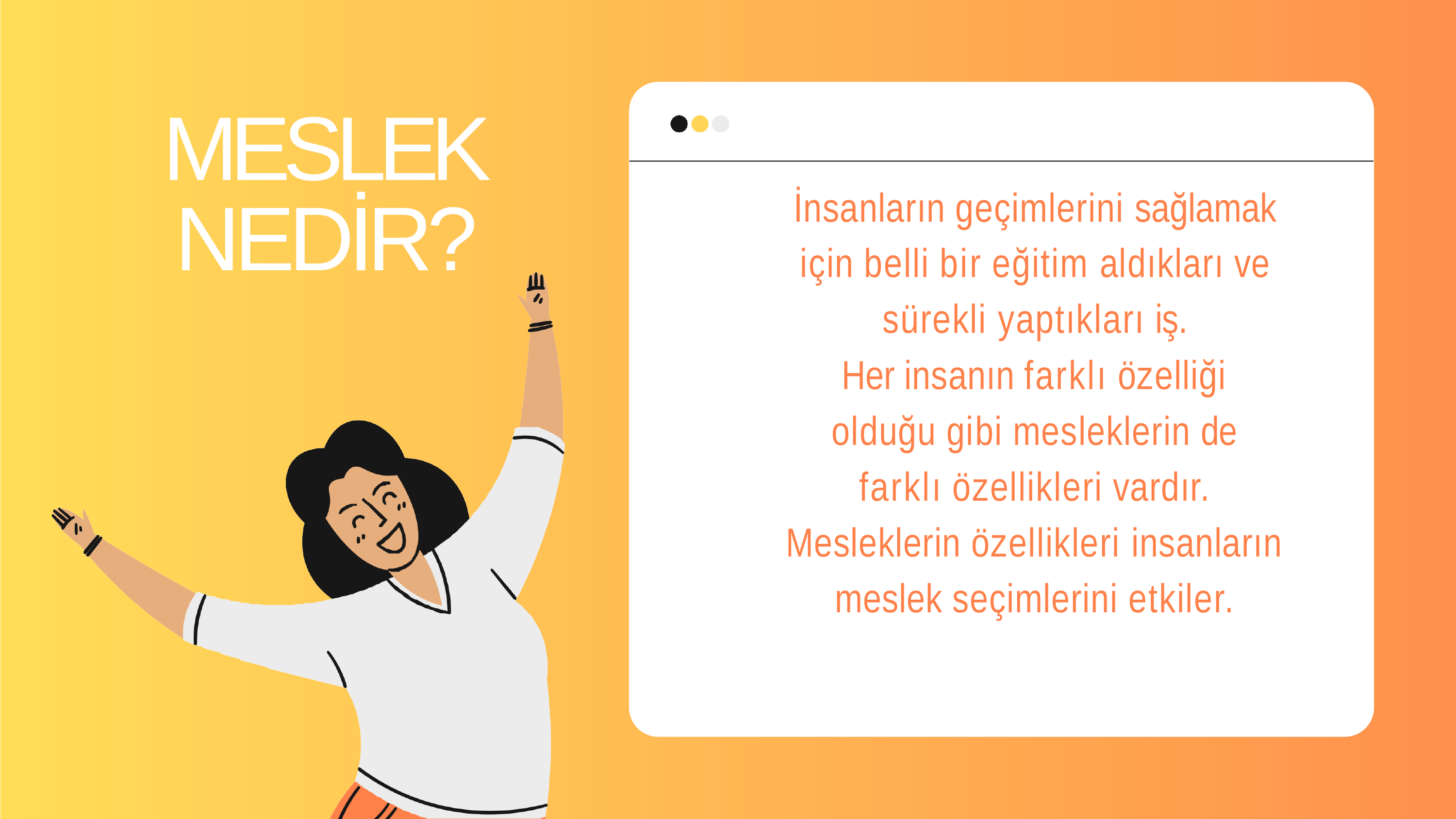

# MESLEK NEDİR?
İnsanların geçimlerini sağlamak için belli bir eğitim aldıkları ve sürekli yaptıkları iş.
Her insanın farklı özelliği olduğu gibi mesleklerin de farklı özellikleri vardır.
Mesleklerin özellikleri insanların meslek seçimlerini etkiler.